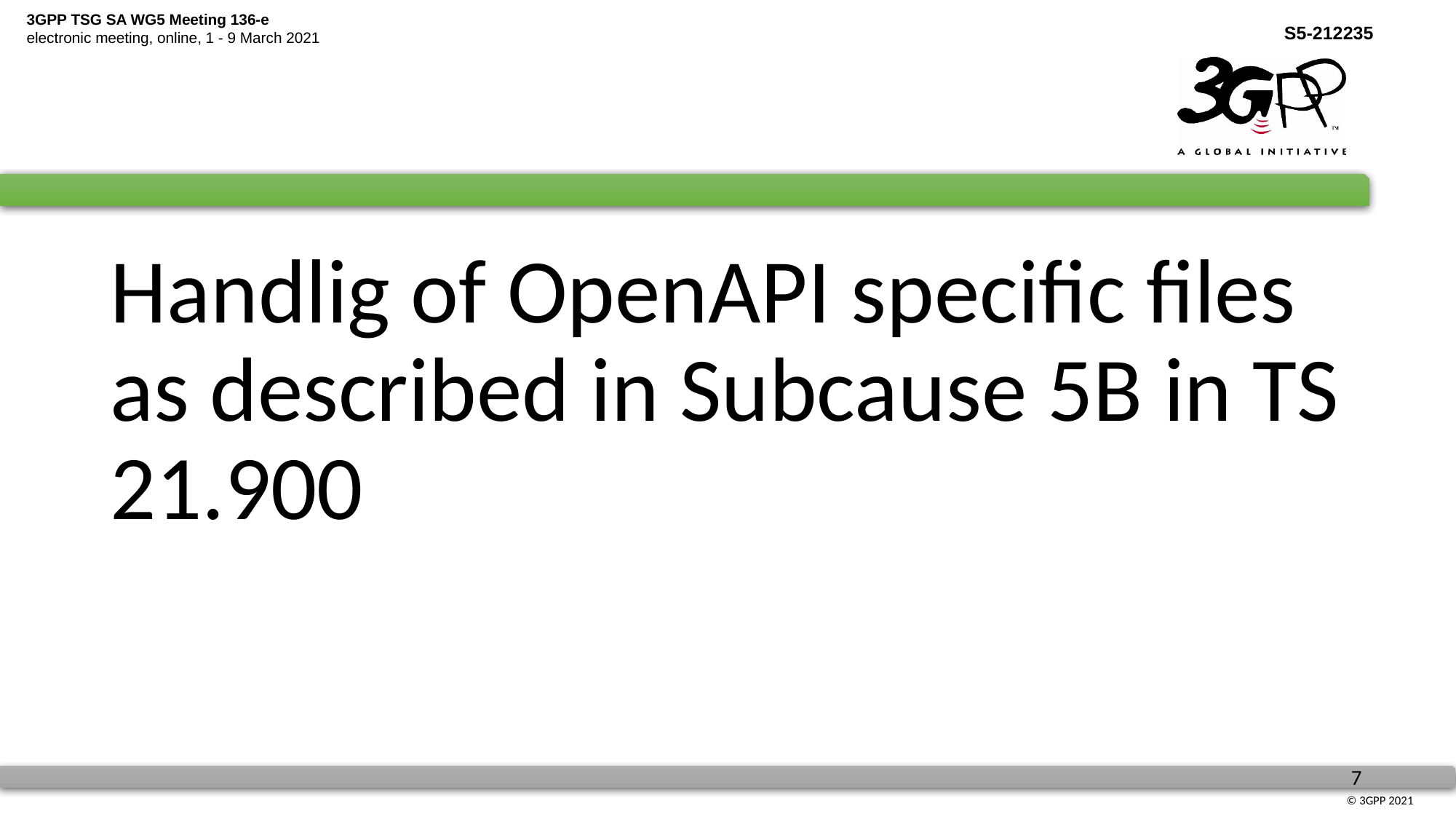

# Handlig of OpenAPI specific files as described in Subcause 5B in TS 21.900